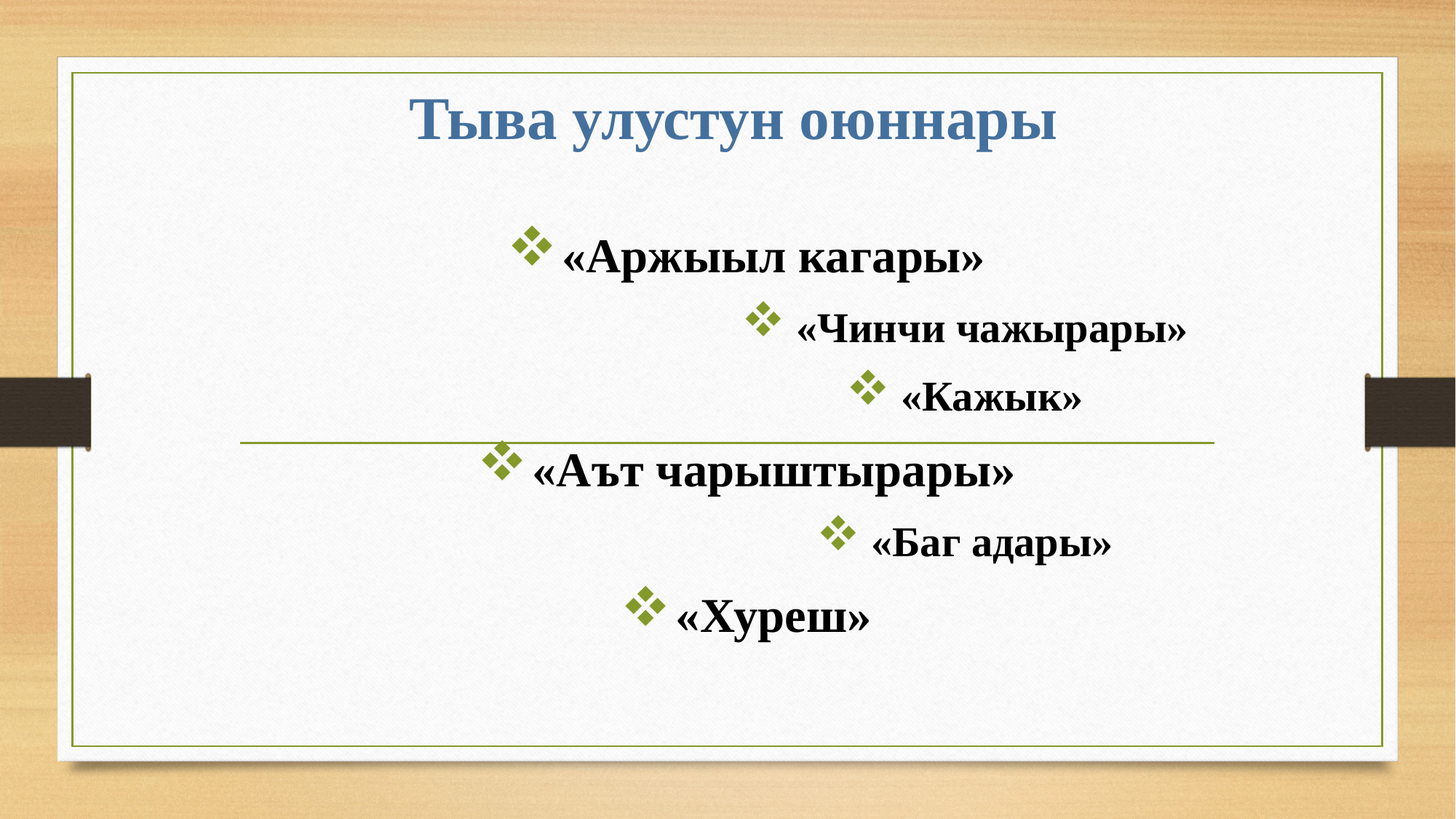

# Тыва улустун оюннары
«Аржыыл кагары»
«Чинчи чажырары»
«Кажык»
«Аът чарыштырары»
«Баг адары»
«Хуреш»